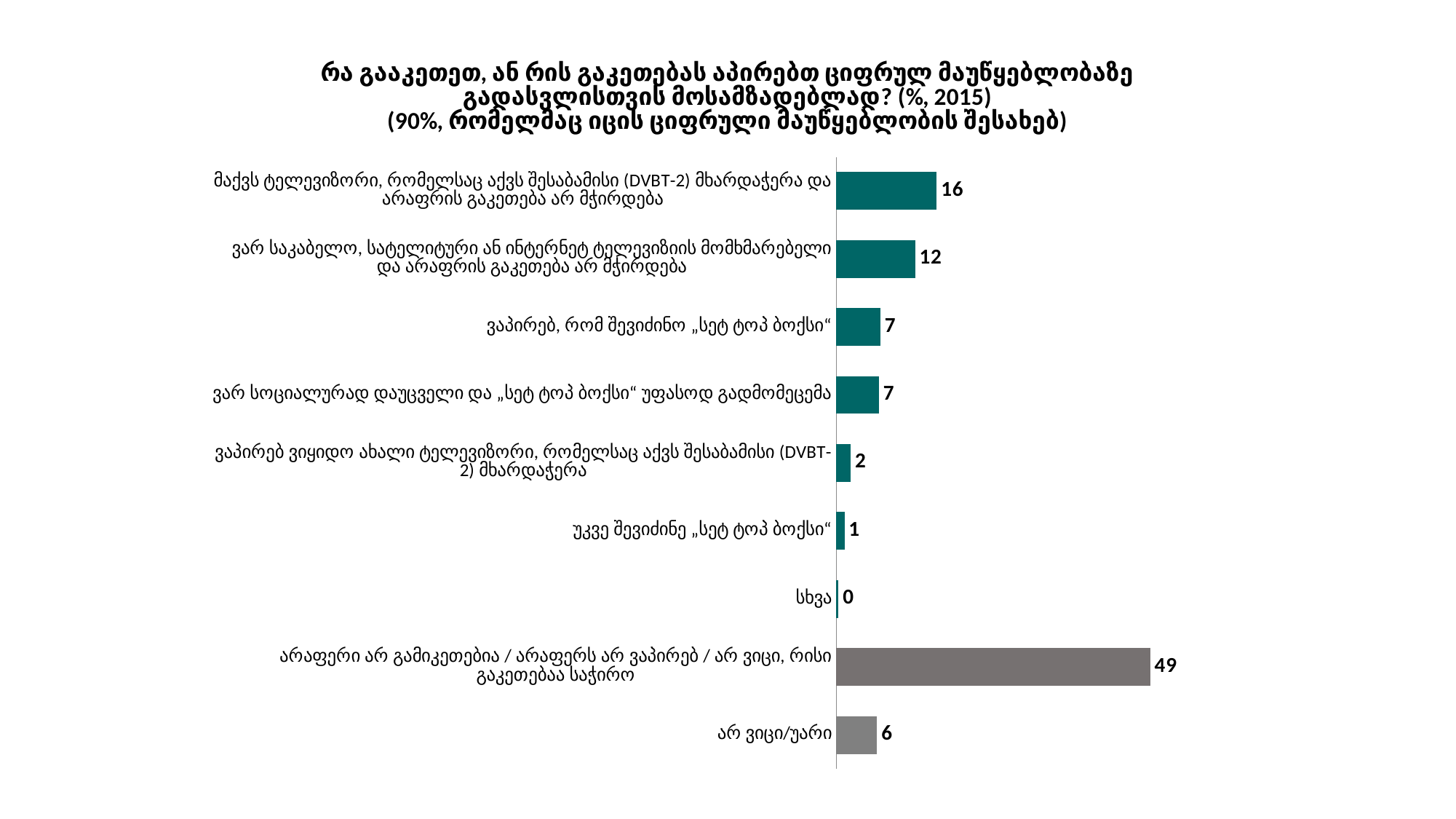

### Chart: რა გააკეთეთ, ან რის გაკეთებას აპირებთ ციფრულ მაუწყებლობაზე გადასვლისთვის მოსამზადებლად? (%, 2015)
(90%, რომელმაც იცის ციფრული მაუწყებლობის შესახებ)

| Category |  |
|---|---|
| მაქვს ტელევიზორი, რომელსაც აქვს შესაბამისი (DVBT-2) მხარდაჭერა და არაფრის გაკეთება არ მჭირდება | 15.566270919136057 |
| ვარ საკაბელო, სატელიტური ან ინტერნეტ ტელევიზიის მომხმარებელი და არაფრის გაკეთება არ მჭირდება | 12.2055965454937 |
| ვაპირებ, რომ შევიძინო „სეტ ტოპ ბოქსი“ | 6.82122449399007 |
| ვარ სოციალურად დაუცველი და „სეტ ტოპ ბოქსი“ უფასოდ გადმომეცემა | 6.589788388958537 |
| ვაპირებ ვიყიდო ახალი ტელევიზორი, რომელსაც აქვს შესაბამისი (DVBT-2) მხარდაჭერა | 2.2434682934210515 |
| უკვე შევიძინე „სეტ ტოპ ბოქსი“ | 1.2596687094933083 |
| სხვა | 0.3285528237906643 |
| არაფერი არ გამიკეთებია / არაფერს არ ვაპირებ / არ ვიცი, რისი გაკეთებაა საჭირო | 48.65853766123484 |
| არ ვიცი/უარი | 6.326892164481766 |